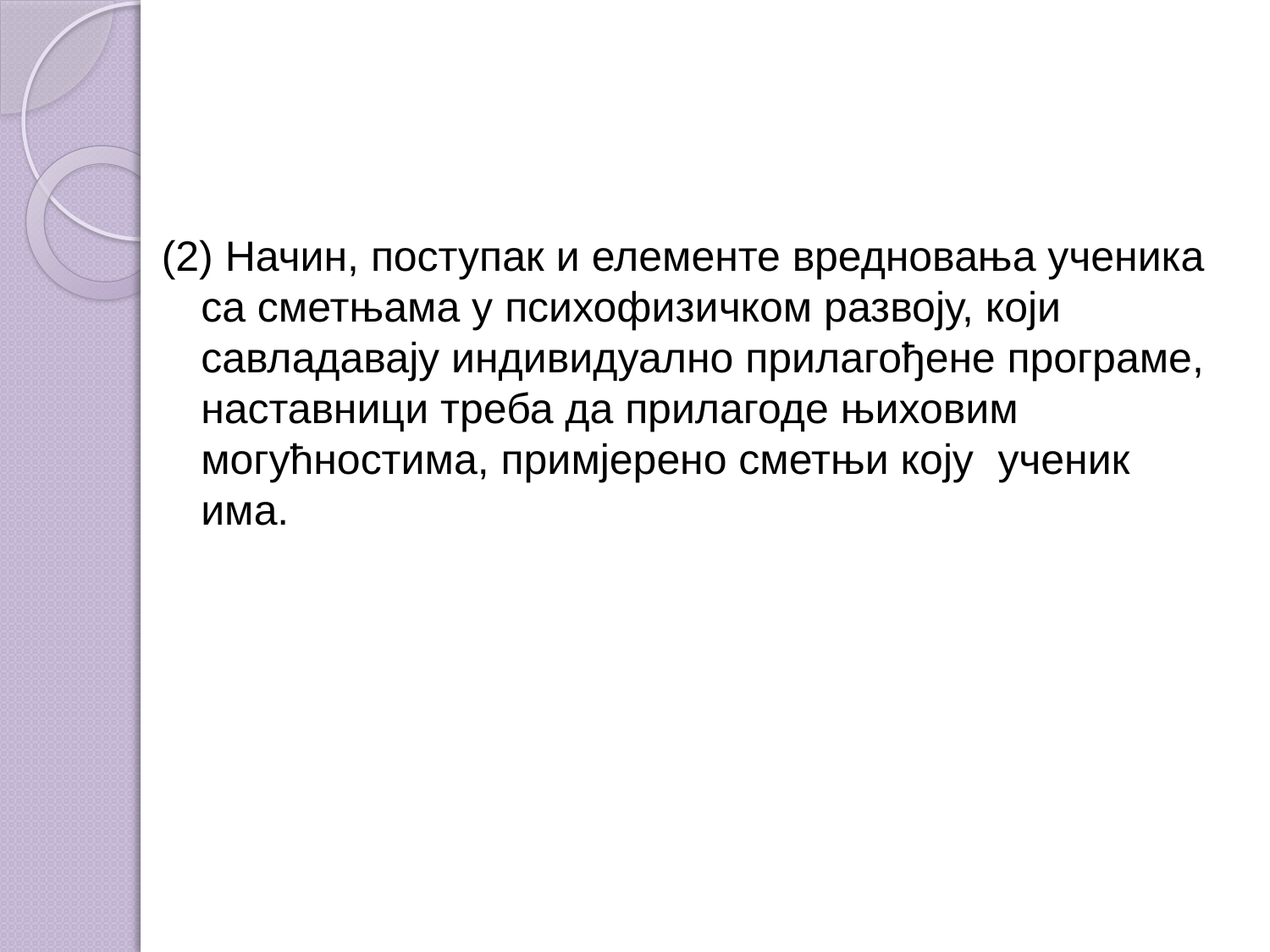

(2) Начин, поступак и елементе вредновања ученика са сметњама у психофизичком развоју, који савладавају индивидуално прилагођене програме, наставници треба да прилагоде њиховим могућностима, примјерено сметњи коју  ученик има.